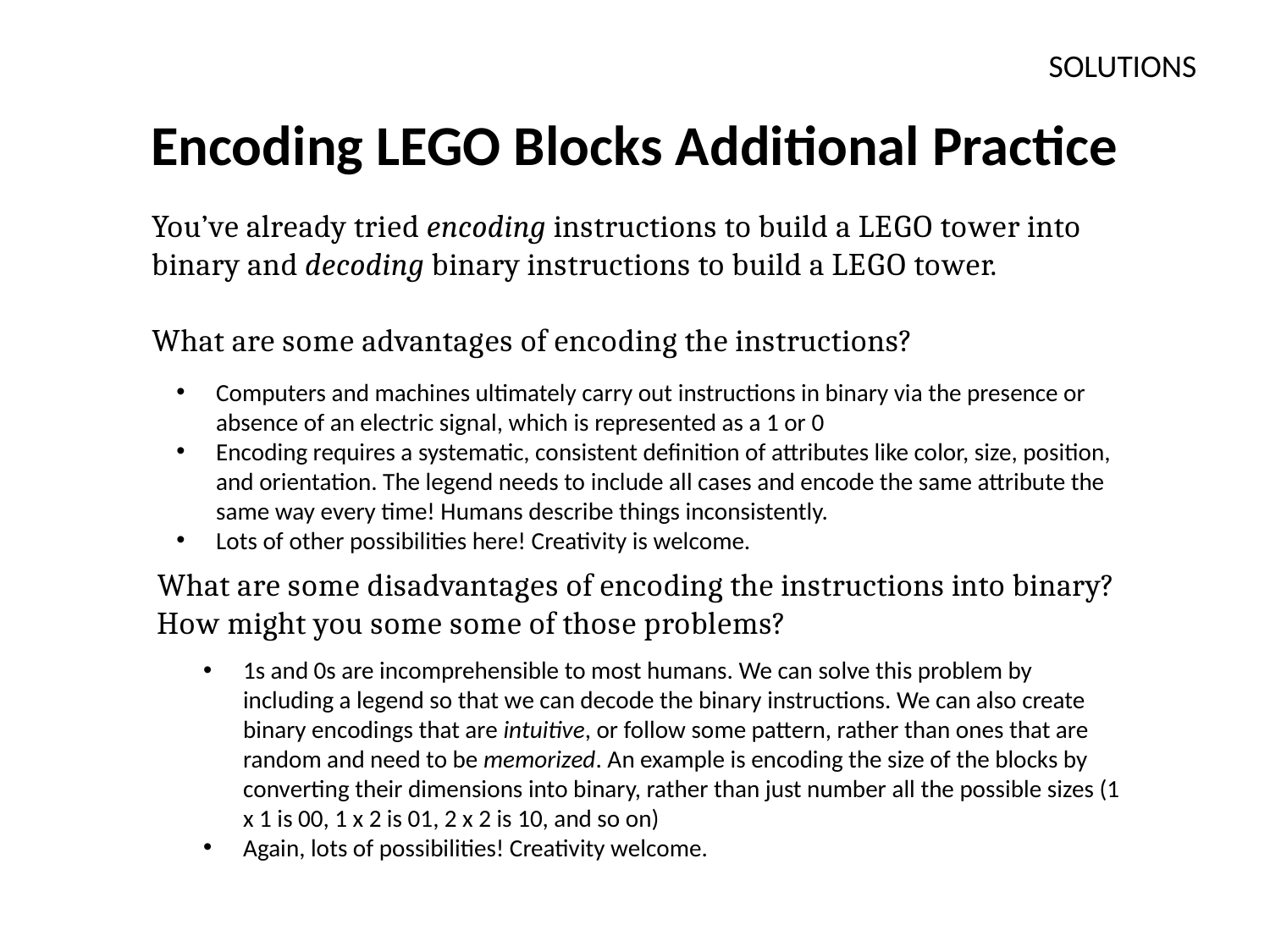

SOLUTIONS
# Encoding LEGO Blocks Additional Practice
You’ve already tried encoding instructions to build a LEGO tower into binary and decoding binary instructions to build a LEGO tower.

What are some advantages of encoding the instructions?
Computers and machines ultimately carry out instructions in binary via the presence or absence of an electric signal, which is represented as a 1 or 0
Encoding requires a systematic, consistent definition of attributes like color, size, position, and orientation. The legend needs to include all cases and encode the same attribute the same way every time! Humans describe things inconsistently.
Lots of other possibilities here! Creativity is welcome.
What are some disadvantages of encoding the instructions into binary?
How might you some some of those problems?
1s and 0s are incomprehensible to most humans. We can solve this problem by including a legend so that we can decode the binary instructions. We can also create binary encodings that are intuitive, or follow some pattern, rather than ones that are random and need to be memorized. An example is encoding the size of the blocks by converting their dimensions into binary, rather than just number all the possible sizes (1 x 1 is 00, 1 x 2 is 01, 2 x 2 is 10, and so on)
Again, lots of possibilities! Creativity welcome.